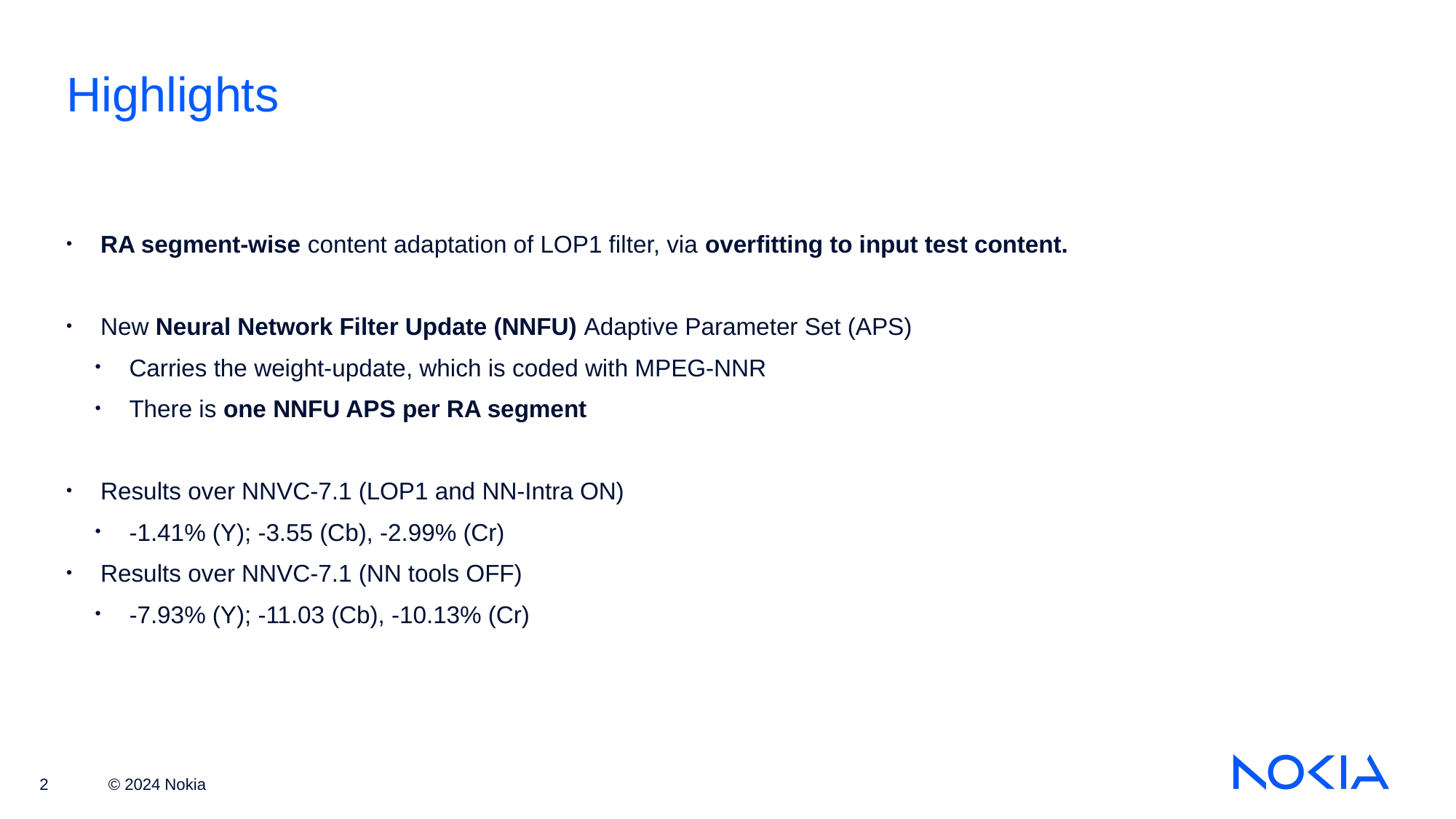

Highlights

RA segment-wise content adaptation of LOP1 filter, via overfitting to input test content.

New Neural Network Filter Update (NNFU) Adaptive Parameter Set (APS)
Carries the weight-update, which is coded with MPEG-NNR
There is one NNFU APS per RA segment

Results over NNVC-7.1 (LOP1 and NN-Intra ON)
-1.41% (Y); -3.55 (Cb), -2.99% (Cr)
Results over NNVC-7.1 (NN tools OFF)
-7.93% (Y); -11.03 (Cb), -10.13% (Cr)